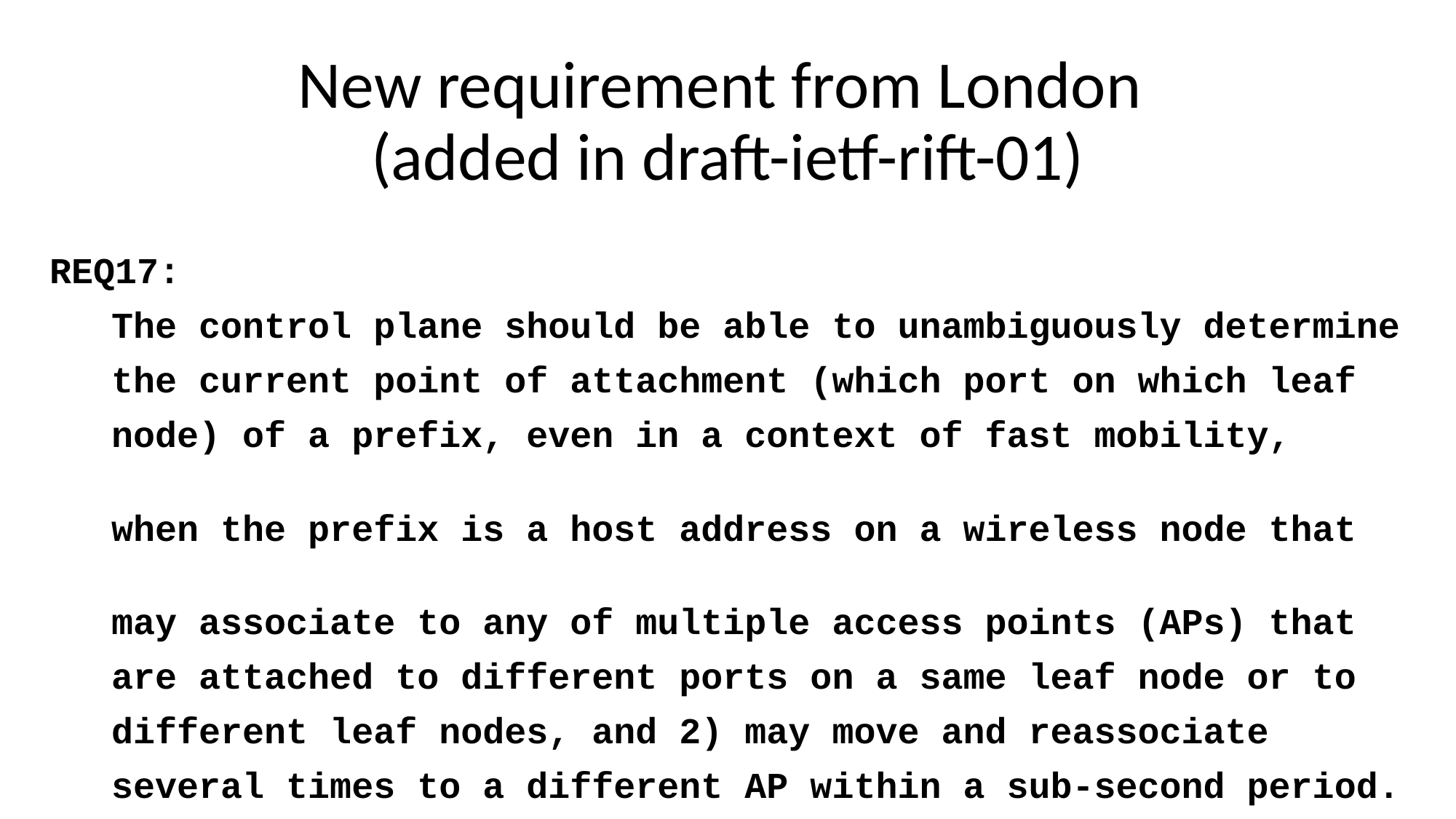

# New requirement from London (added in draft-ietf-rift-01)
           REQ17:
            The control plane should be able to unambiguously determine
            the current point of attachment (which port on which leaf
            node) of a prefix, even in a context of fast mobility, e.g.,
            when the prefix is a host address on a wireless node that 1)
            may associate to any of multiple access points (APs) that
            are attached to different ports on a same leaf node or to
            different leaf nodes, and 2) may move and reassociate
            several times to a different AP within a sub-second period.